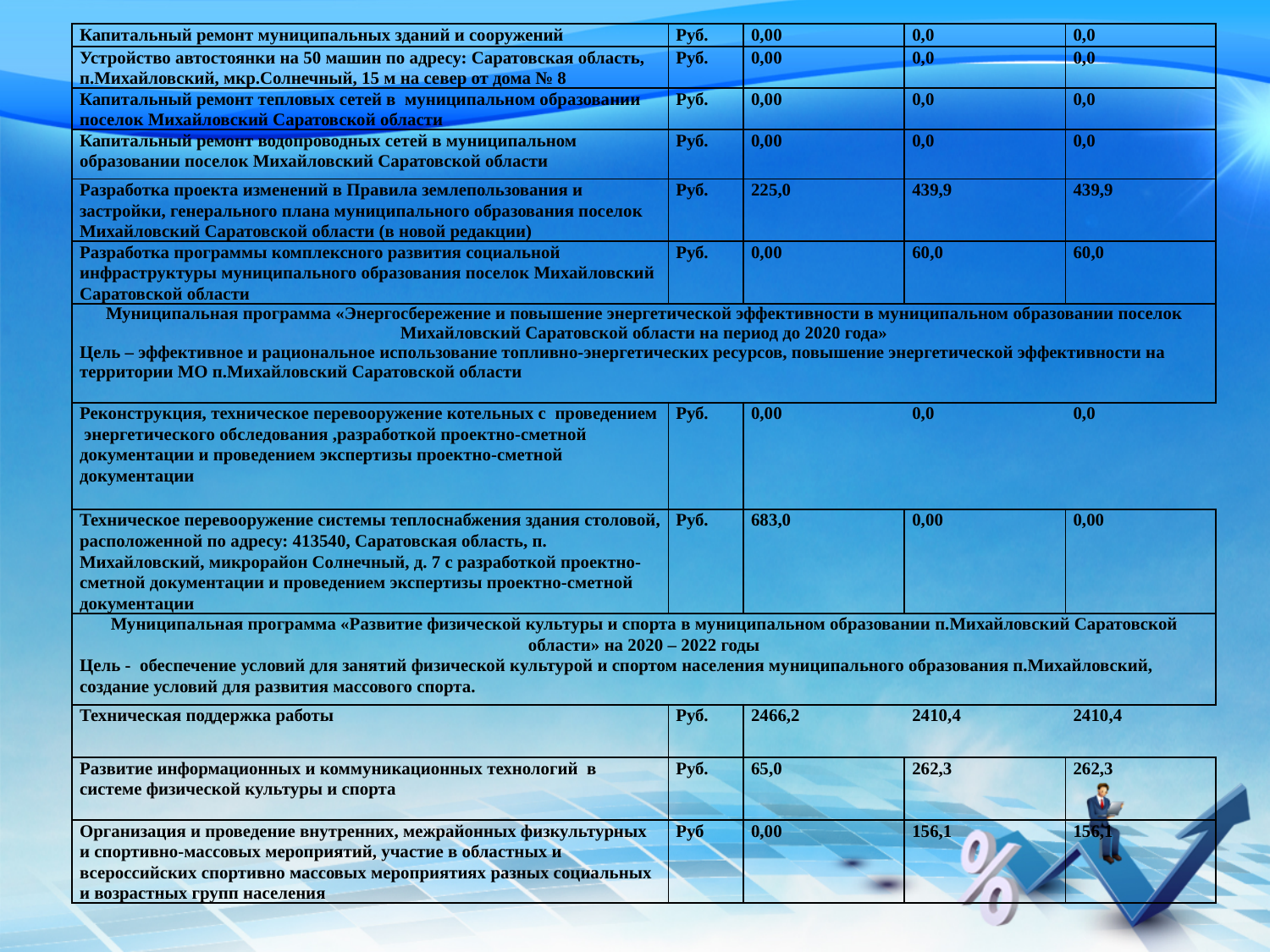

| Капитальный ремонт муниципальных зданий и сооружений | Руб. | 0,00 | 0,0 | 0,0 |
| --- | --- | --- | --- | --- |
| Устройство автостоянки на 50 машин по адресу: Саратовская область, п.Михайловский, мкр.Солнечный, 15 м на север от дома № 8 | Руб. | 0,00 | 0,0 | 0,0 |
| Капитальный ремонт тепловых сетей в муниципальном образовании поселок Михайловский Саратовской области | Руб. | 0,00 | 0,0 | 0,0 |
| Капитальный ремонт водопроводных сетей в муниципальном образовании поселок Михайловский Саратовской области | Руб. | 0,00 | 0,0 | 0,0 |
| Разработка проекта изменений в Правила землепользования и застройки, генерального плана муниципального образования поселок Михайловский Саратовской области (в новой редакции) | Руб. | 225,0 | 439,9 | 439,9 |
| Разработка программы комплексного развития социальной инфраструктуры муниципального образования поселок Михайловский Саратовской области | Руб. | 0,00 | 60,0 | 60,0 |
| Муниципальная программа «Энергосбережение и повышение энергетической эффективности в муниципальном образовании поселок Михайловский Саратовской области на период до 2020 года» Цель – эффективное и рациональное использование топливно-энергетических ресурсов, повышение энергетической эффективности на территории МО п.Михайловский Саратовской области |  |  |  |  |
| Реконструкция, техническое перевооружение котельных с проведением энергетического обследования ,разработкой проектно-сметной документации и проведением экспертизы проектно-сметной документации | Руб. | 0,00 | 0,0 | 0,0 |
| Техническое перевооружение системы теплоснабжения здания столовой, расположенной по адресу: 413540, Саратовская область, п. Михайловский, микрорайон Солнечный, д. 7 с разработкой проектно-сметной документации и проведением экспертизы проектно-сметной документации | Руб. | 683,0 | 0,00 | 0,00 |
| Муниципальная программа «Развитие физической культуры и спорта в муниципальном образовании п.Михайловский Саратовской области» на 2020 – 2022 годы Цель - обеспечение условий для занятий физической культурой и спортом населения муниципального образования п.Михайловский, создание условий для развития массового спорта. |  |  |  |  |
| Техническая поддержка работы | Руб. | 2466,2 | 2410,4 | 2410,4 |
| Развитие информационных и коммуникационных технологий в системе физической культуры и спорта | Руб. | 65,0 | 262,3 | 262,3 |
| Организация и проведение внутренних, межрайонных физкультурных и спортивно-массовых мероприятий, участие в областных и всероссийских спортивно массовых мероприятиях разных социальных и возрастных групп населения | Руб | 0,00 | 156,1 | 156,1 |